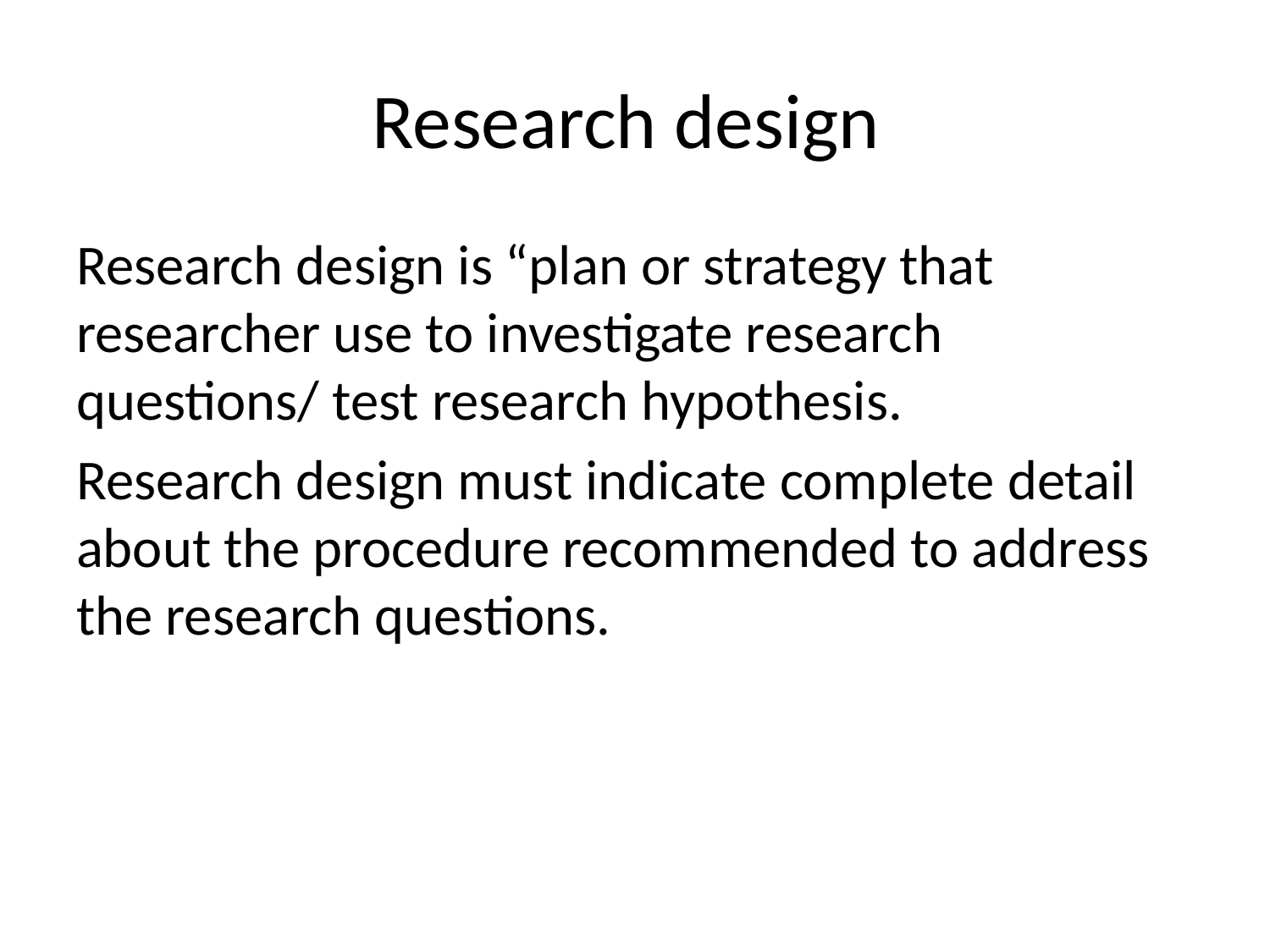

# Research design
Research design is “plan or strategy that researcher use to investigate research questions/ test research hypothesis.
Research design must indicate complete detail about the procedure recommended to address the research questions.